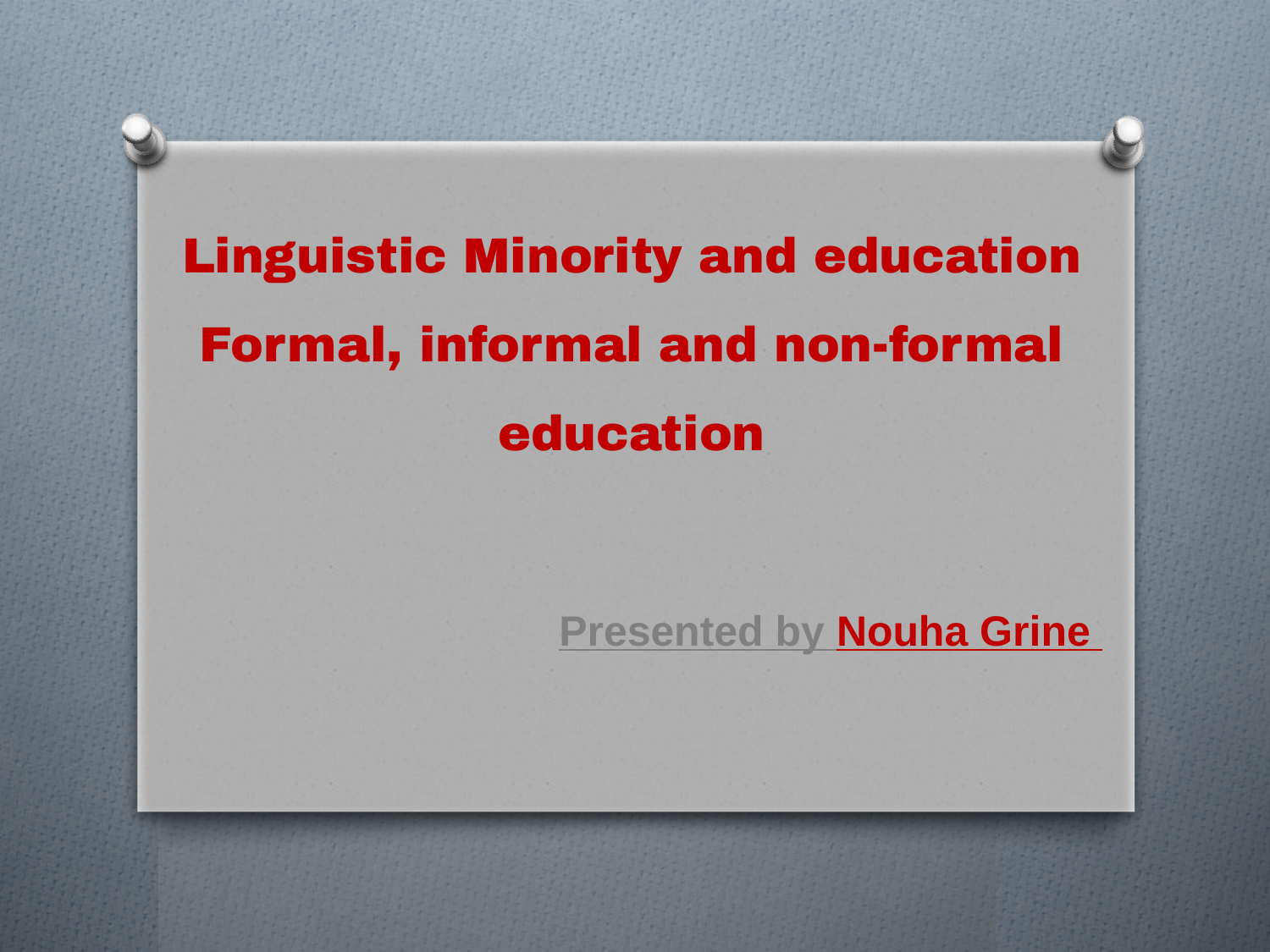

Linguistic Minority and education
Formal, informal and non-formal  education

Presented by Nouha Grine